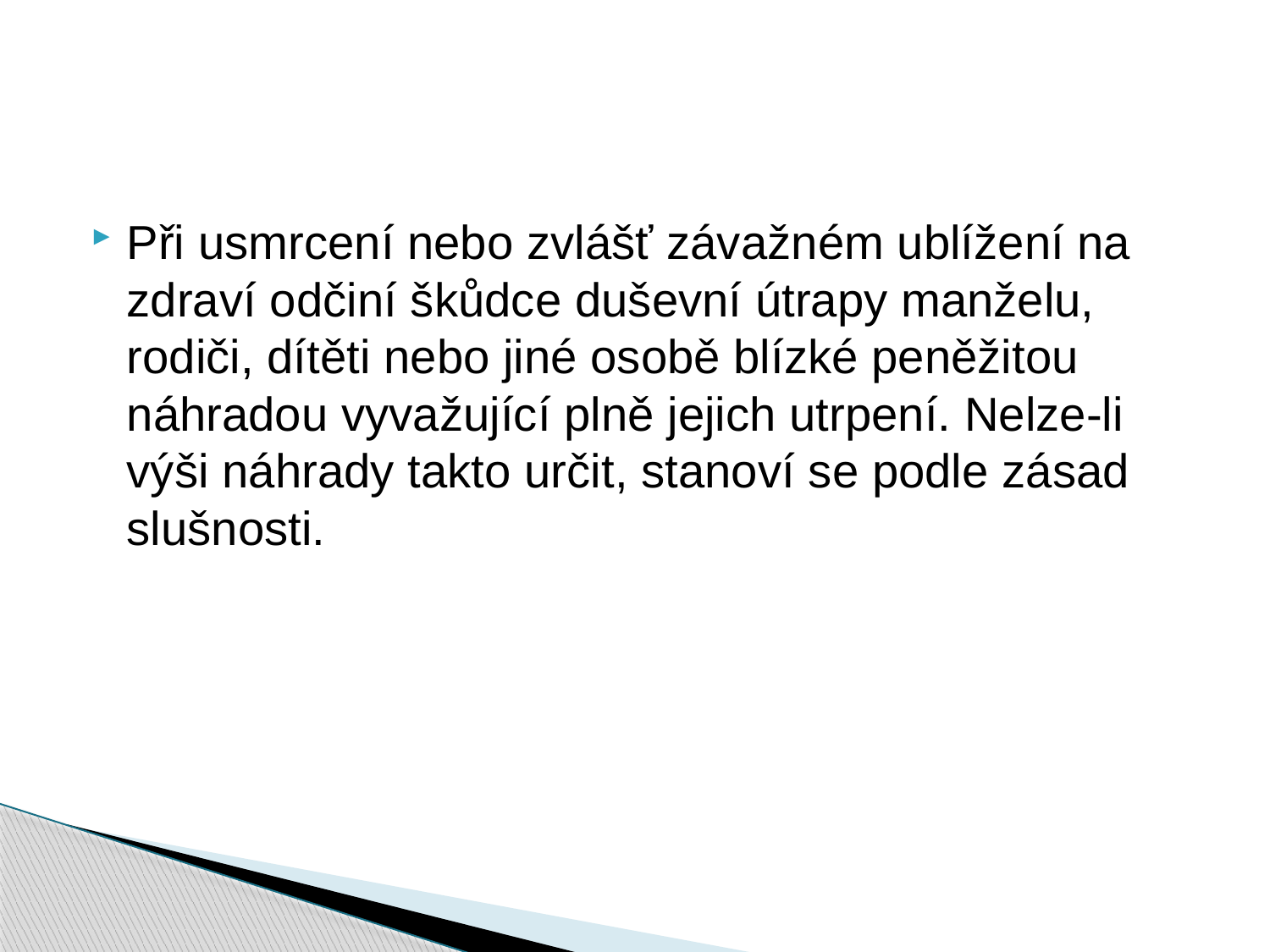

#
Při usmrcení nebo zvlášť závažném ublížení na zdraví odčiní škůdce duševní útrapy manželu, rodiči, dítěti nebo jiné osobě blízké peněžitou náhradou vyvažující plně jejich utrpení. Nelze-li výši náhrady takto určit, stanoví se podle zásad slušnosti.